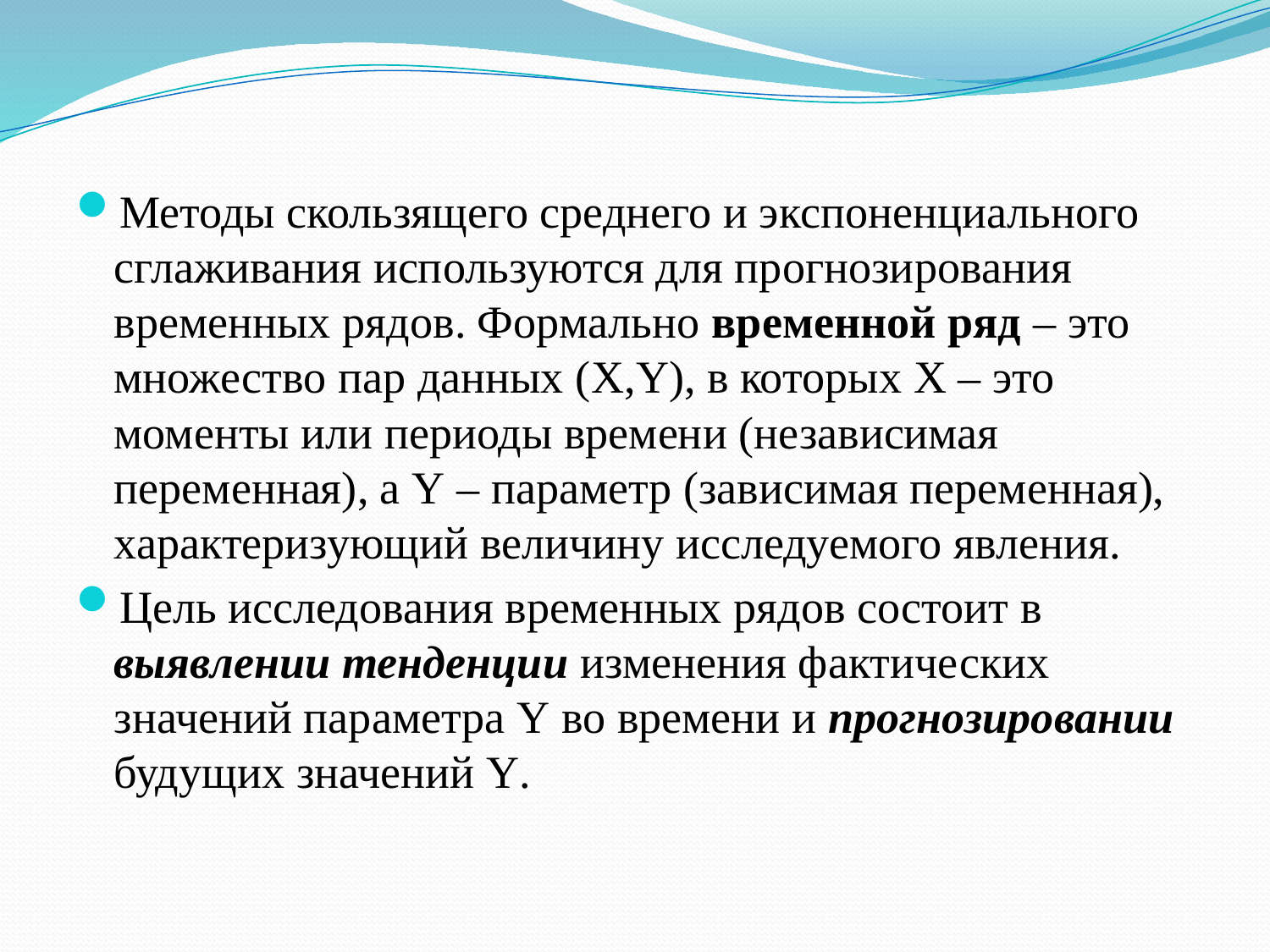

Методы скользящего среднего и экспоненциального сглаживания используются для прогнозирования временных рядов. Формально временной ряд – это множество пар данных (X,Y), в которых X – это моменты или периоды времени (независимая переменная), а Y – параметр (зависимая переменная), характеризующий величину исследуемого явления.
Цель исследования временных рядов состоит в выявлении тенденции изменения фактических значений параметра Y во времени и прогнозировании будущих значений Y.